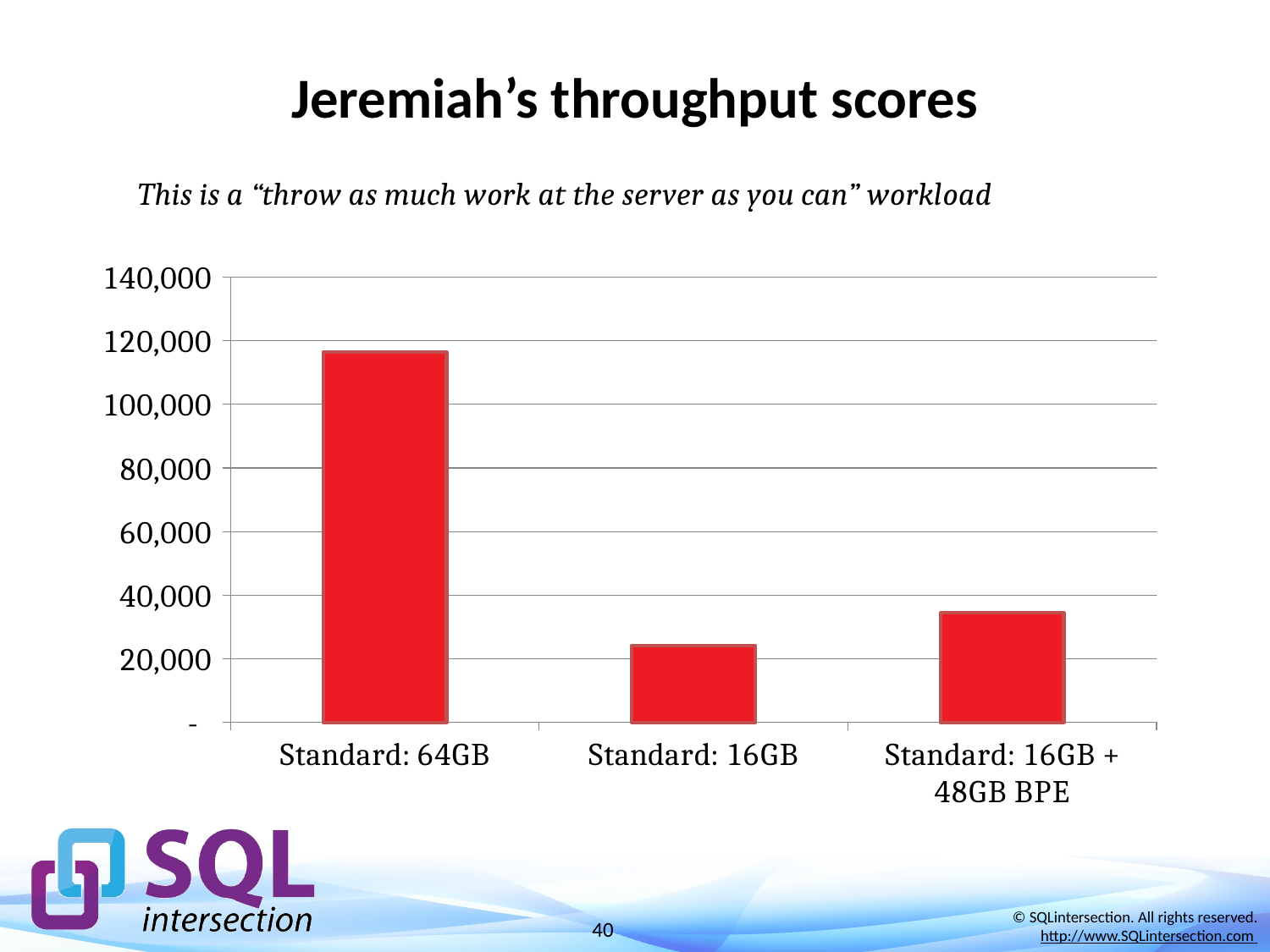

# Jeremiah’s throughput scores
This is a “throw as much work at the server as you can” workload

### Chart

| Category | TPC-C Score |
|---|---|
| Standard: 64GB | 116349.0 |
| Standard: 16GB | 24187.0 |
| Standard: 16GB + 48GB BPE | 34411.0 |